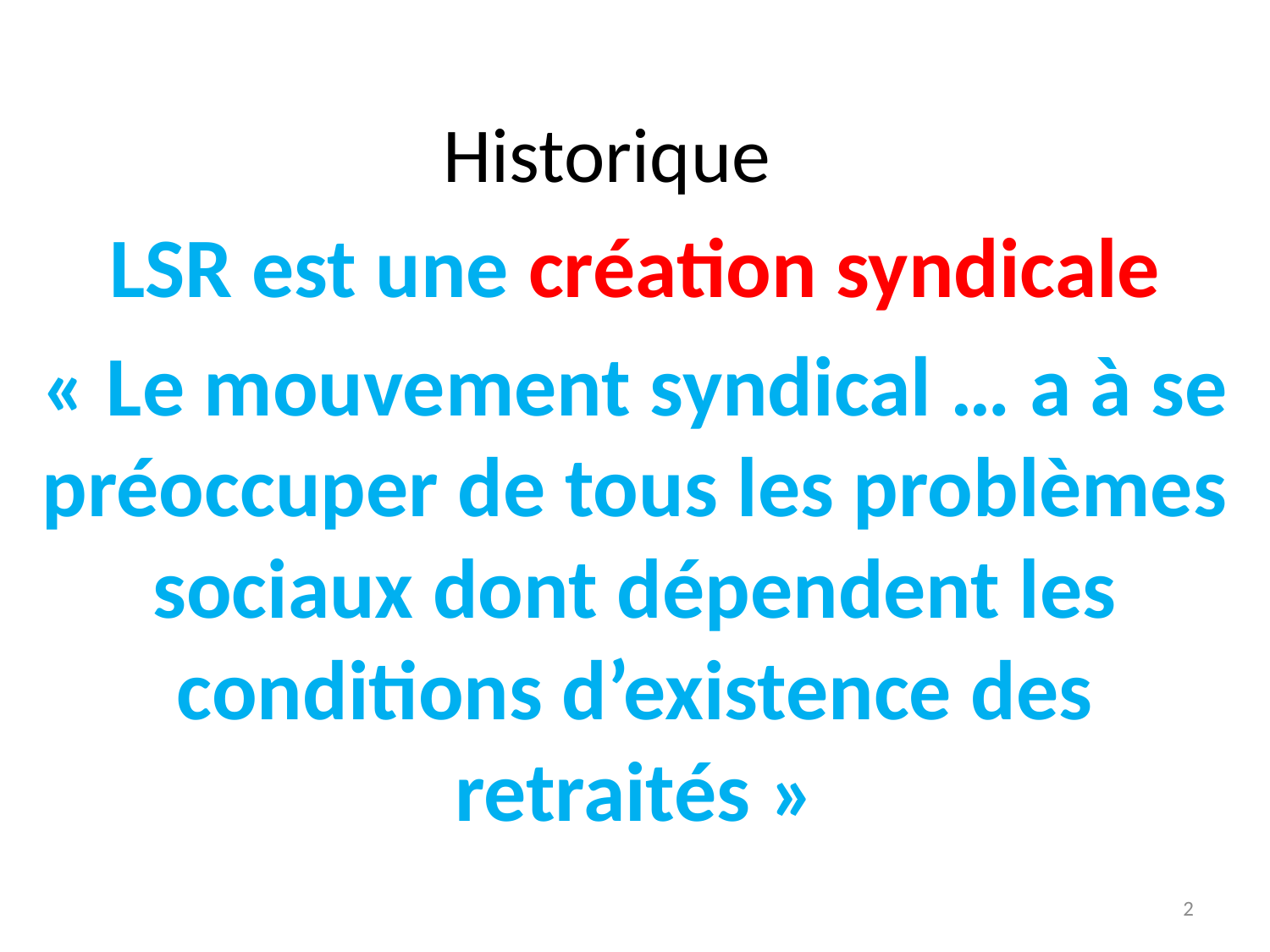

# Historique
LSR est une création syndicale
« Le mouvement syndical … a à se préoccuper de tous les problèmes sociaux dont dépendent les conditions d’existence des retraités »
2